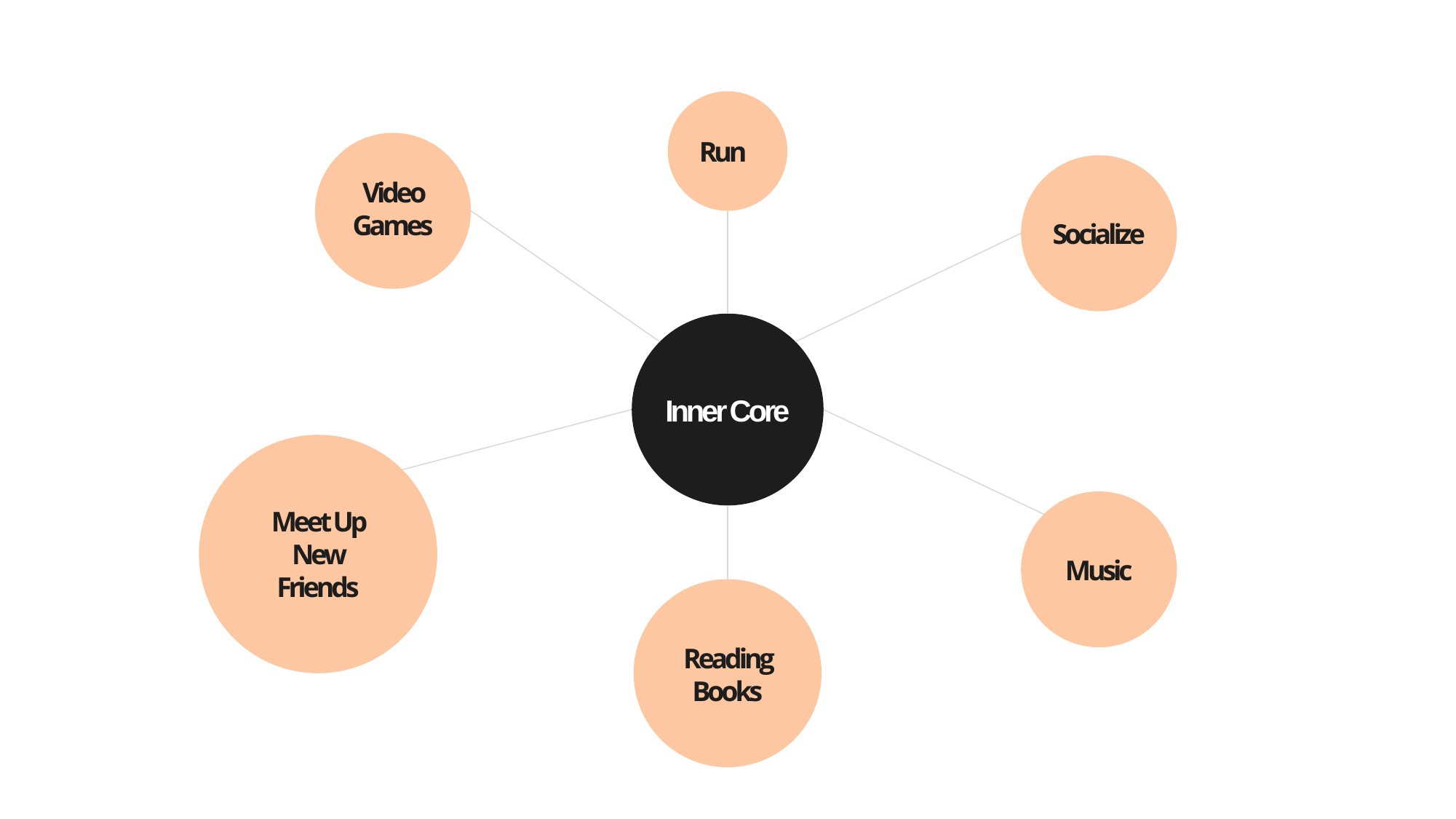

Run

Video Games

Socialize

Inner Core

Meet Up New Friends
Music

Reading Books